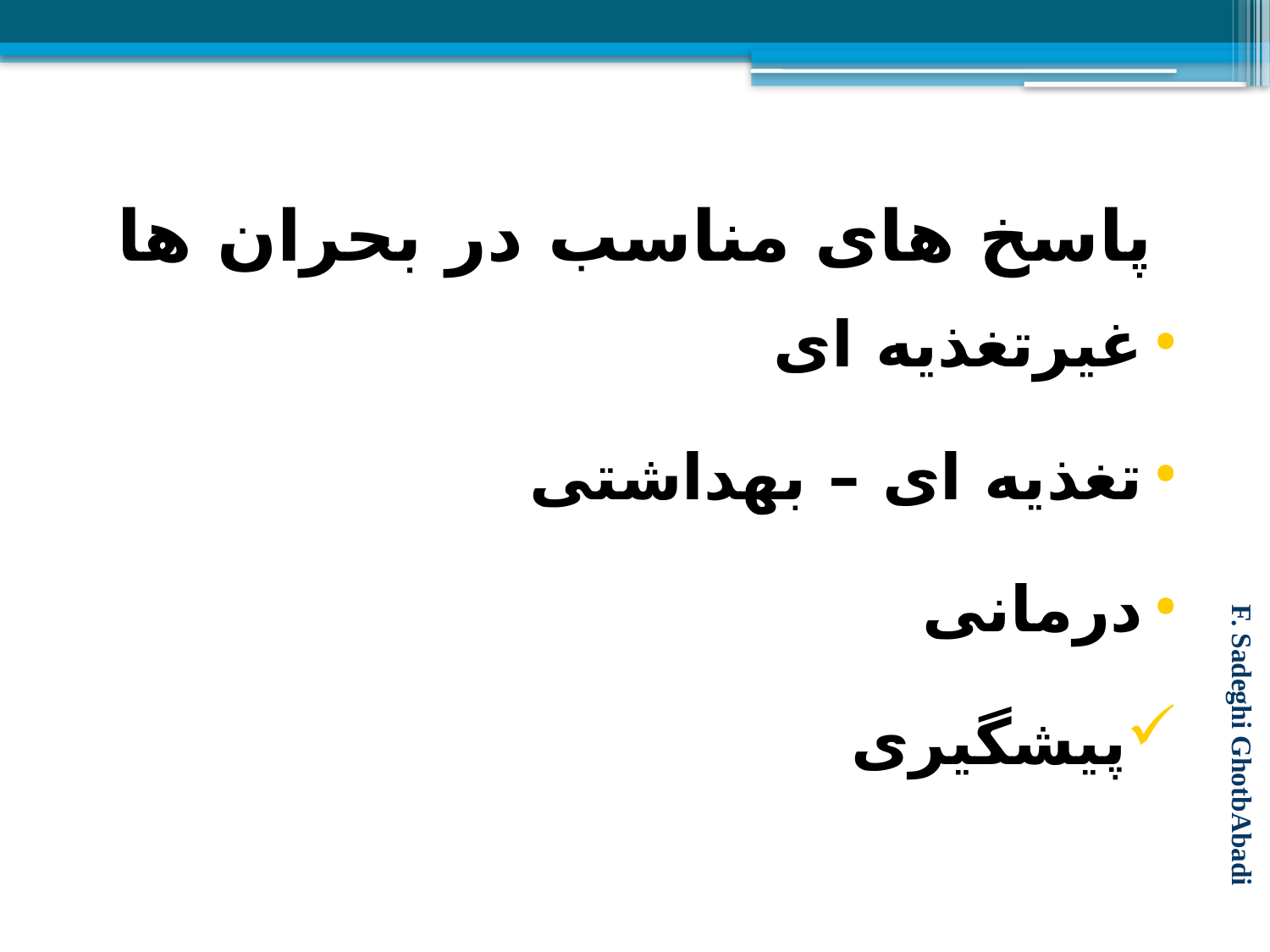

# پاسخ های مناسب در بحران ها
غیرتغذیه ای

تغذیه ای – بهداشتی

درمانی

پیشگیری